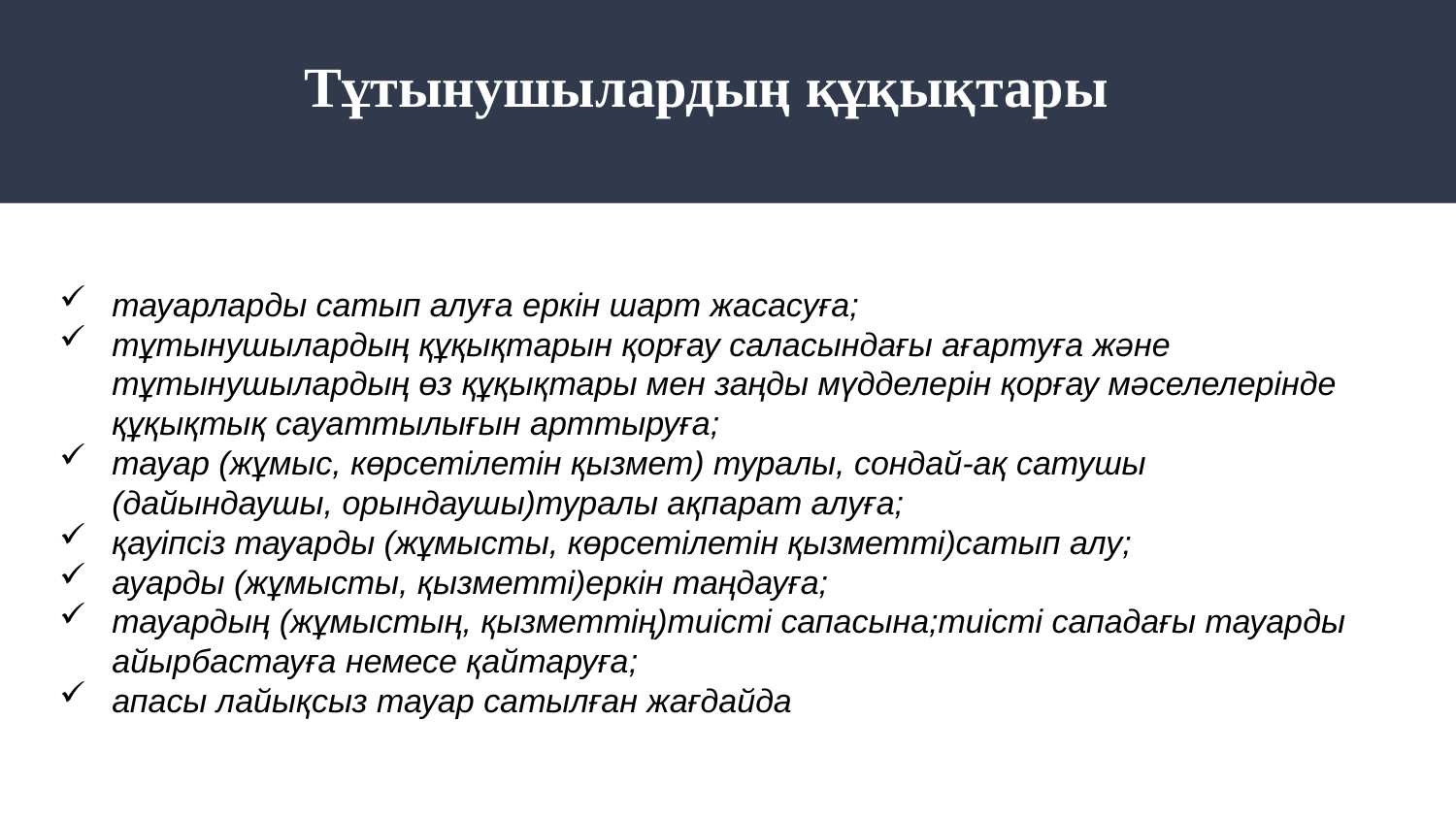

# Тұтынушылардың құқықтары
тауарларды сатып алуға еркін шарт жасасуға;
тұтынушылардың құқықтарын қорғау саласындағы ағартуға және тұтынушылардың өз құқықтары мен заңды мүдделерін қорғау мәселелерінде құқықтық сауаттылығын арттыруға;
тауар (жұмыс, көрсетілетін қызмет) туралы, сондай-ақ сатушы (дайындаушы, орындаушы)туралы ақпарат алуға;
қауіпсіз тауарды (жұмысты, көрсетілетін қызметті)сатып алу;
ауарды (жұмысты, қызметті)еркін таңдауға;
тауардың (жұмыстың, қызметтің)тиісті сапасына;тиісті сападағы тауарды айырбастауға немесе қайтаруға;
апасы лайықсыз тауар сатылған жағдайда
защите прав потребителей